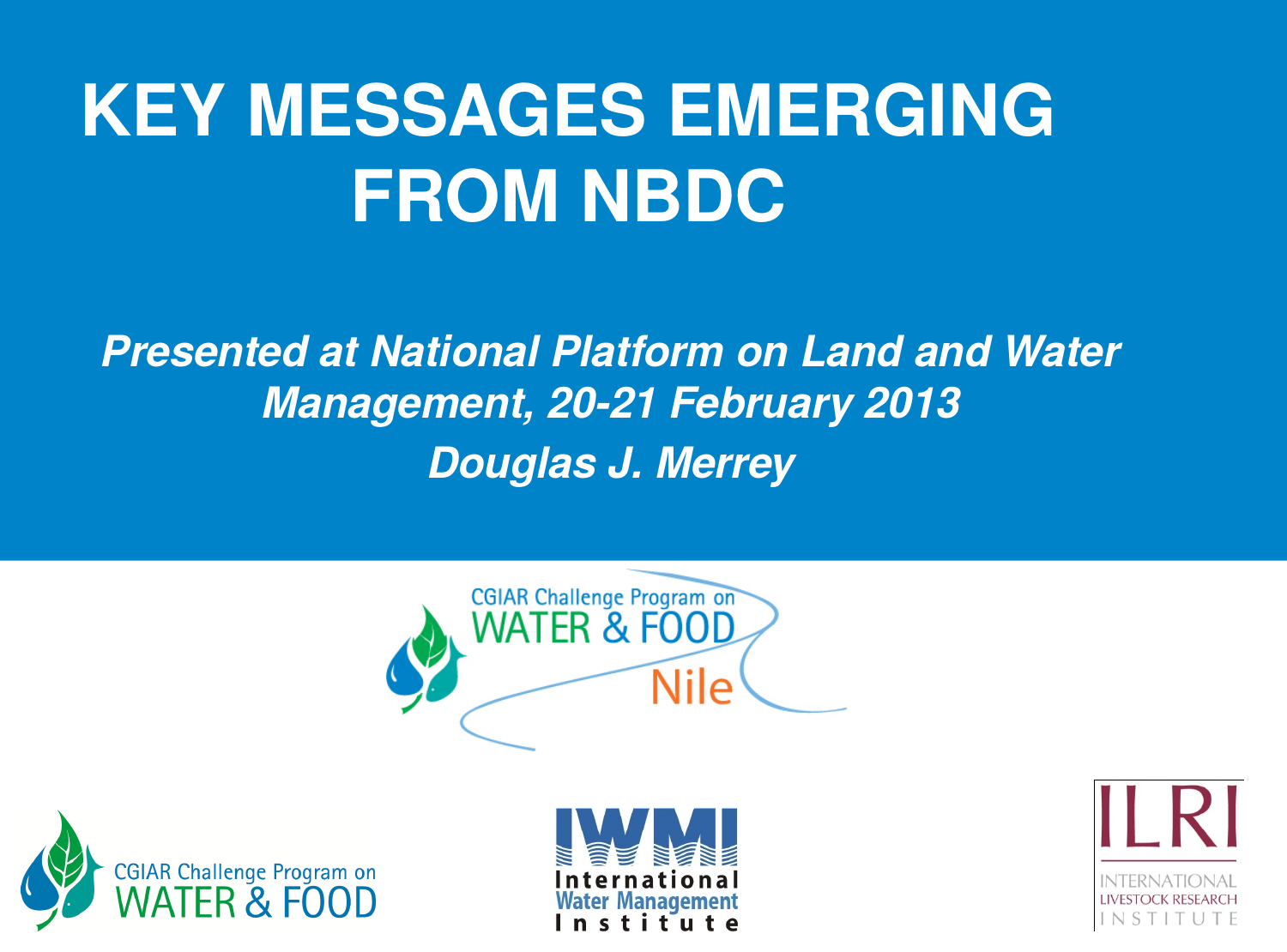

# KEY MESSAGES EMERGING FROM NBDC
Presented at National Platform on Land and Water Management, 20-21 February 2013
Douglas J. Merrey